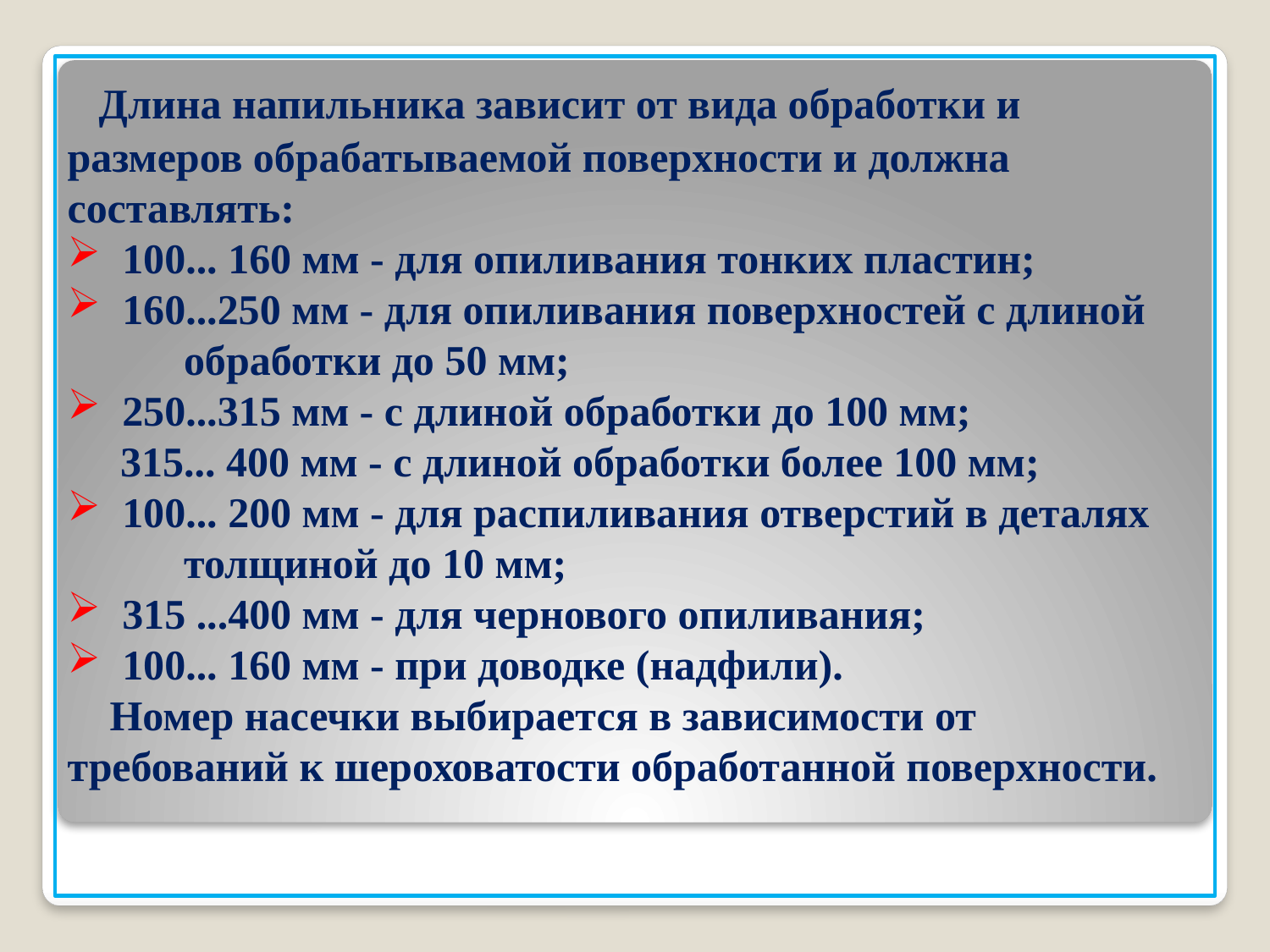

#
  Длина напильника зависит от вида обработки и размеров обрабатываемой поверхности и должна составлять:
  100... 160 мм - для опиливания тонких пластин;
  160...250 мм - для опиливания поверхностей с длиной
           обработки до 50 мм;
  250...315 мм - с длиной обработки до 100 мм;
     315... 400 мм - с длиной обработки более 100 мм;
  100... 200 мм - для распиливания отверстий в деталях
           толщиной до 10 мм;
  315 ...400 мм - для чернового опиливания;
  100... 160 мм - при доводке (надфили).
    Номер насечки выбирается в зависимости от требований к шероховатости обработанной поверхности.